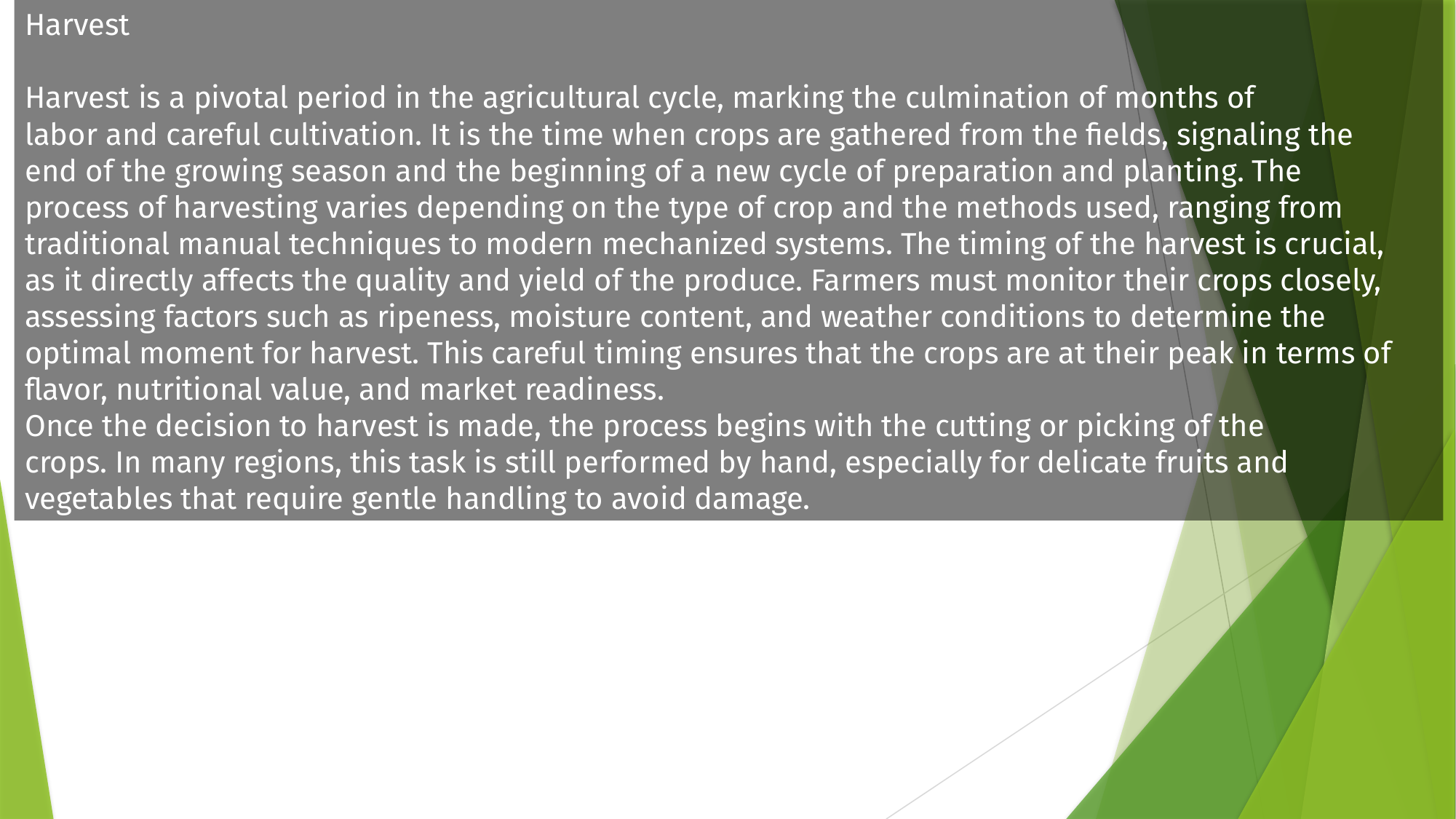

Harvest

Harvest is a pivotal period in the agricultural cycle, marking the culmination of months of
labor and careful cultivation. It is the time when crops are gathered from the fields, signaling the
end of the growing season and the beginning of a new cycle of preparation and planting. The
process of harvesting varies depending on the type of crop and the methods used, ranging from
traditional manual techniques to modern mechanized systems. The timing of the harvest is crucial,
as it directly affects the quality and yield of the produce. Farmers must monitor their crops closely,
assessing factors such as ripeness, moisture content, and weather conditions to determine the
optimal moment for harvest. This careful timing ensures that the crops are at their peak in terms of
flavor, nutritional value, and market readiness.
Once the decision to harvest is made, the process begins with the cutting or picking of the
crops. In many regions, this task is still performed by hand, especially for delicate fruits and
vegetables that require gentle handling to avoid damage.